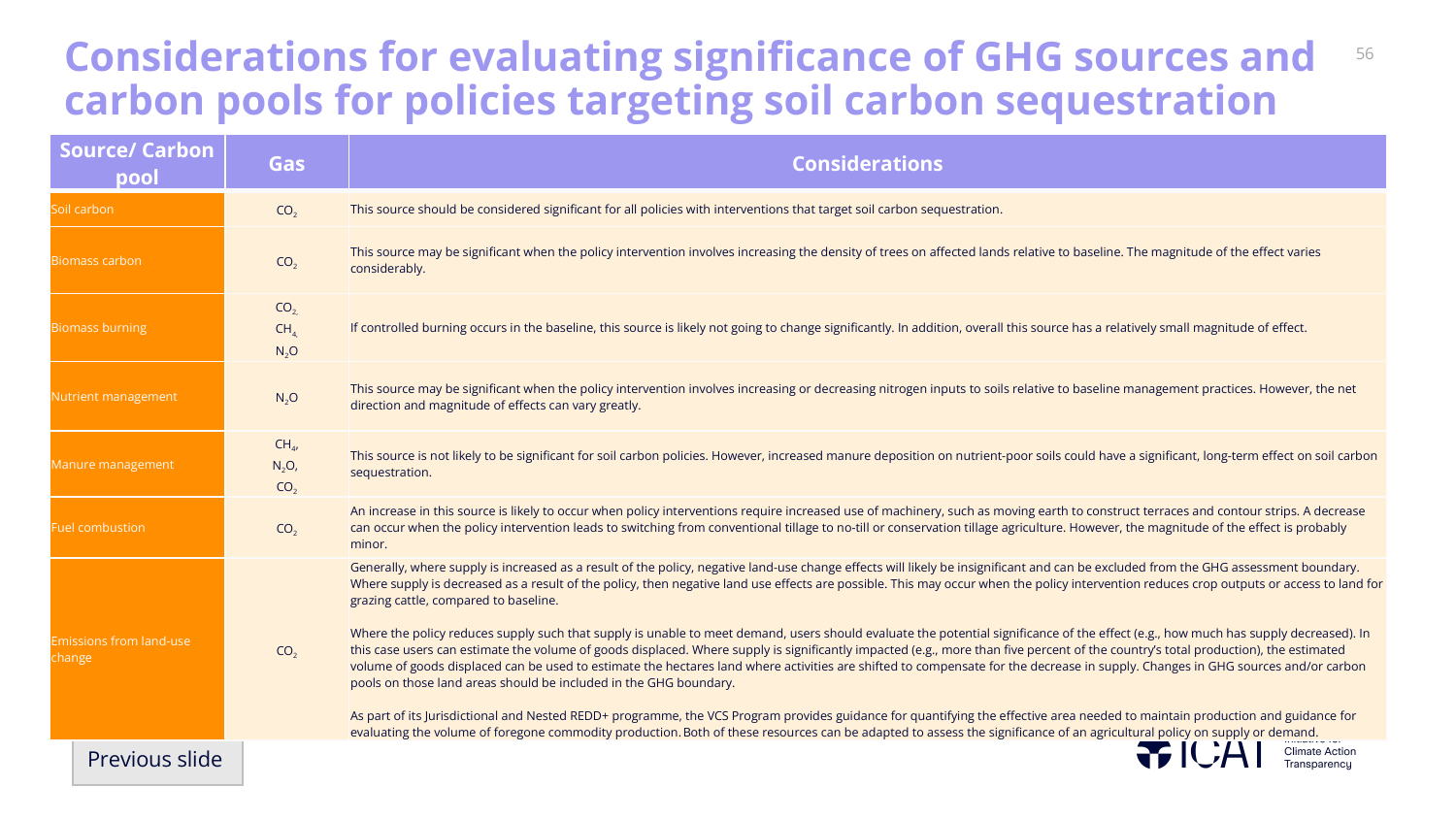

# Considerations for evaluating significance of GHG sources and carbon pools for policies targeting soil carbon sequestration
| Source/ Carbon pool | Gas | Considerations |
| --- | --- | --- |
| Soil carbon | CO2 | This source should be considered significant for all policies with interventions that target soil carbon sequestration. |
| Biomass carbon | CO2 | This source may be significant when the policy intervention involves increasing the density of trees on affected lands relative to baseline. The magnitude of the effect varies considerably. |
| Biomass burning | CO2, CH4, N2O | If controlled burning occurs in the baseline, this source is likely not going to change significantly. In addition, overall this source has a relatively small magnitude of effect. |
| Nutrient management | N2O | This source may be significant when the policy intervention involves increasing or decreasing nitrogen inputs to soils relative to baseline management practices. However, the net direction and magnitude of effects can vary greatly. |
| Manure management | CH4, N2O, CO2 | This source is not likely to be significant for soil carbon policies. However, increased manure deposition on nutrient-poor soils could have a significant, long-term effect on soil carbon sequestration. |
| Fuel combustion | CO2 | An increase in this source is likely to occur when policy interventions require increased use of machinery, such as moving earth to construct terraces and contour strips. A decrease can occur when the policy intervention leads to switching from conventional tillage to no-till or conservation tillage agriculture. However, the magnitude of the effect is probably minor. |
| Emissions from land-use change | CO2 | Generally, where supply is increased as a result of the policy, negative land-use change effects will likely be insignificant and can be excluded from the GHG assessment boundary. Where supply is decreased as a result of the policy, then negative land use effects are possible. This may occur when the policy intervention reduces crop outputs or access to land for grazing cattle, compared to baseline. Where the policy reduces supply such that supply is unable to meet demand, users should evaluate the potential significance of the effect (e.g., how much has supply decreased). In this case users can estimate the volume of goods displaced. Where supply is significantly impacted (e.g., more than five percent of the country’s total production), the estimated volume of goods displaced can be used to estimate the hectares land where activities are shifted to compensate for the decrease in supply. Changes in GHG sources and/or carbon pools on those land areas should be included in the GHG boundary. As part of its Jurisdictional and Nested REDD+ programme, the VCS Program provides guidance for quantifying the effective area needed to maintain production and guidance for evaluating the volume of foregone commodity production. Both of these resources can be adapted to assess the significance of an agricultural policy on supply or demand. |
Previous slide